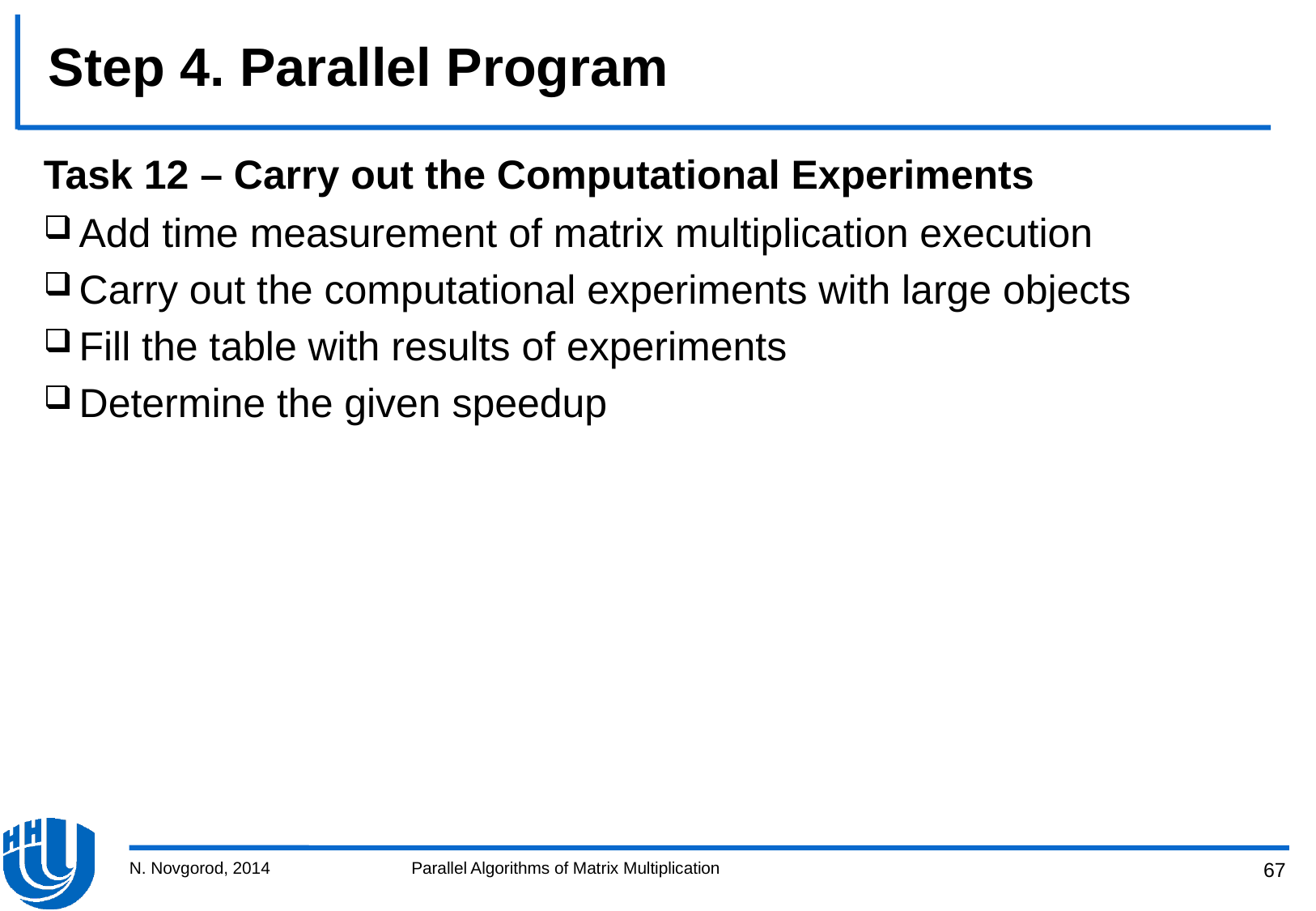

# Step 4. Parallel Program
Task 12 – Carry out the Computational Experiments
Add time measurement of matrix multiplication execution
Carry out the computational experiments with large objects
Fill the table with results of experiments
Determine the given speedup

N. Novgorod, 2014
Parallel Algorithms of Matrix Multiplication
67